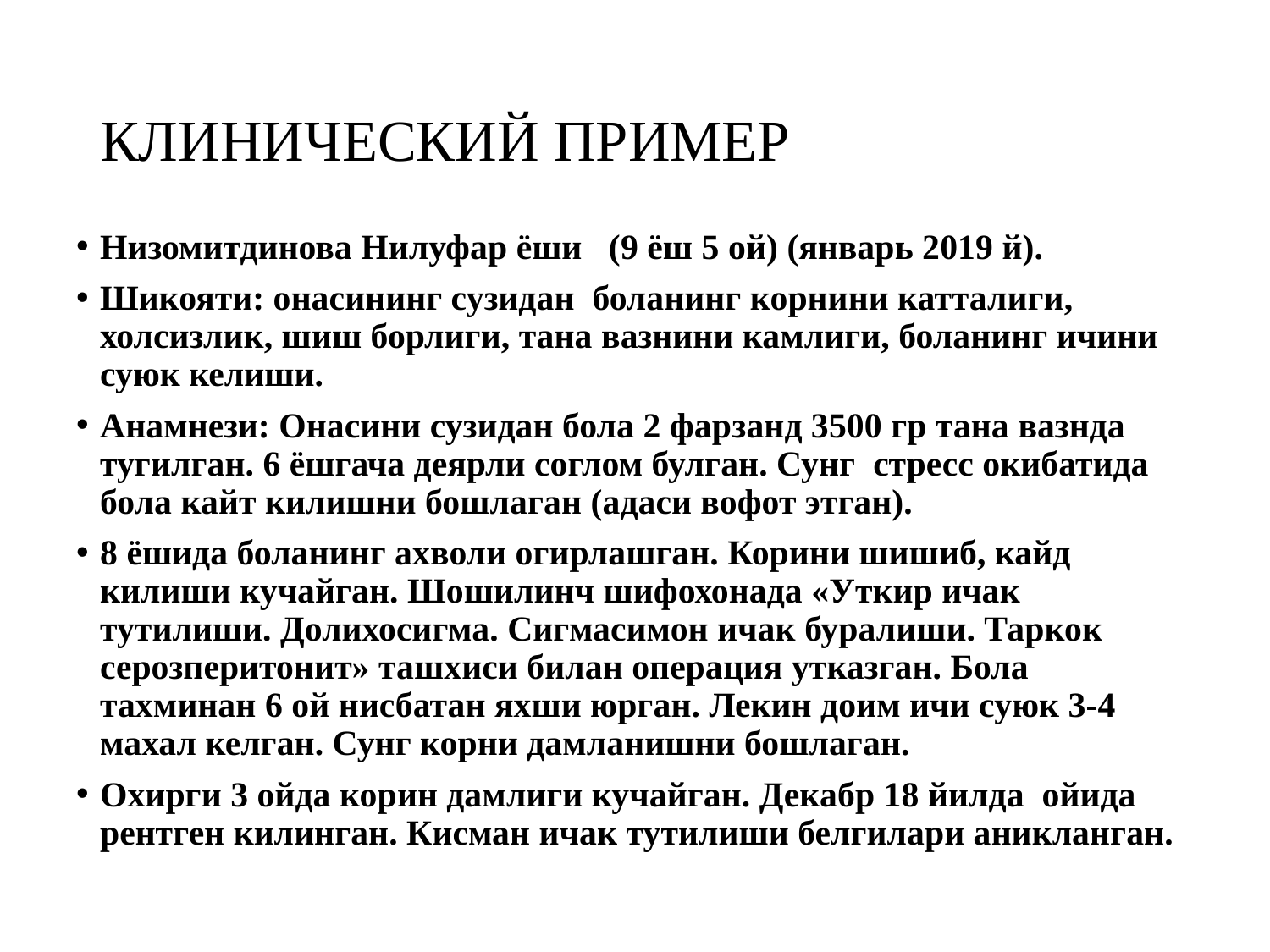

# КЛИНИЧЕСКИЙ ПРИМЕР
Низомитдинова Нилуфар ёши   (9 ёш 5 ой) (январь 2019 й).
Шикояти: онасининг сузидан  боланинг корнини катталиги, холсизлик, шиш борлиги, тана вазнини камлиги, боланинг ичини суюк келиши.
Анамнези: Онасини сузидан бола 2 фарзанд 3500 гр тана вазнда тугилган. 6 ёшгача деярли соглом булган. Сунг  стресс окибатида бола кайт килишни бошлаган (адаси вофот этган).
8 ёшида боланинг ахволи огирлашган. Корини шишиб, кайд килиши кучайган. Шошилинч шифохонада «Уткир ичак тутилиши. Долихосигма. Сигмасимон ичак буралиши. Таркок серозперитонит» ташхиси билан операция утказган. Бола тахминан 6 ой нисбатан яхши юрган. Лекин доим ичи суюк 3-4 махал келган. Сунг корни дамланишни бошлаган.
Охирги 3 ойда корин дамлиги кучайган. Декабр 18 йилда  ойида рентген килинган. Кисман ичак тутилиши белгилари аникланган.